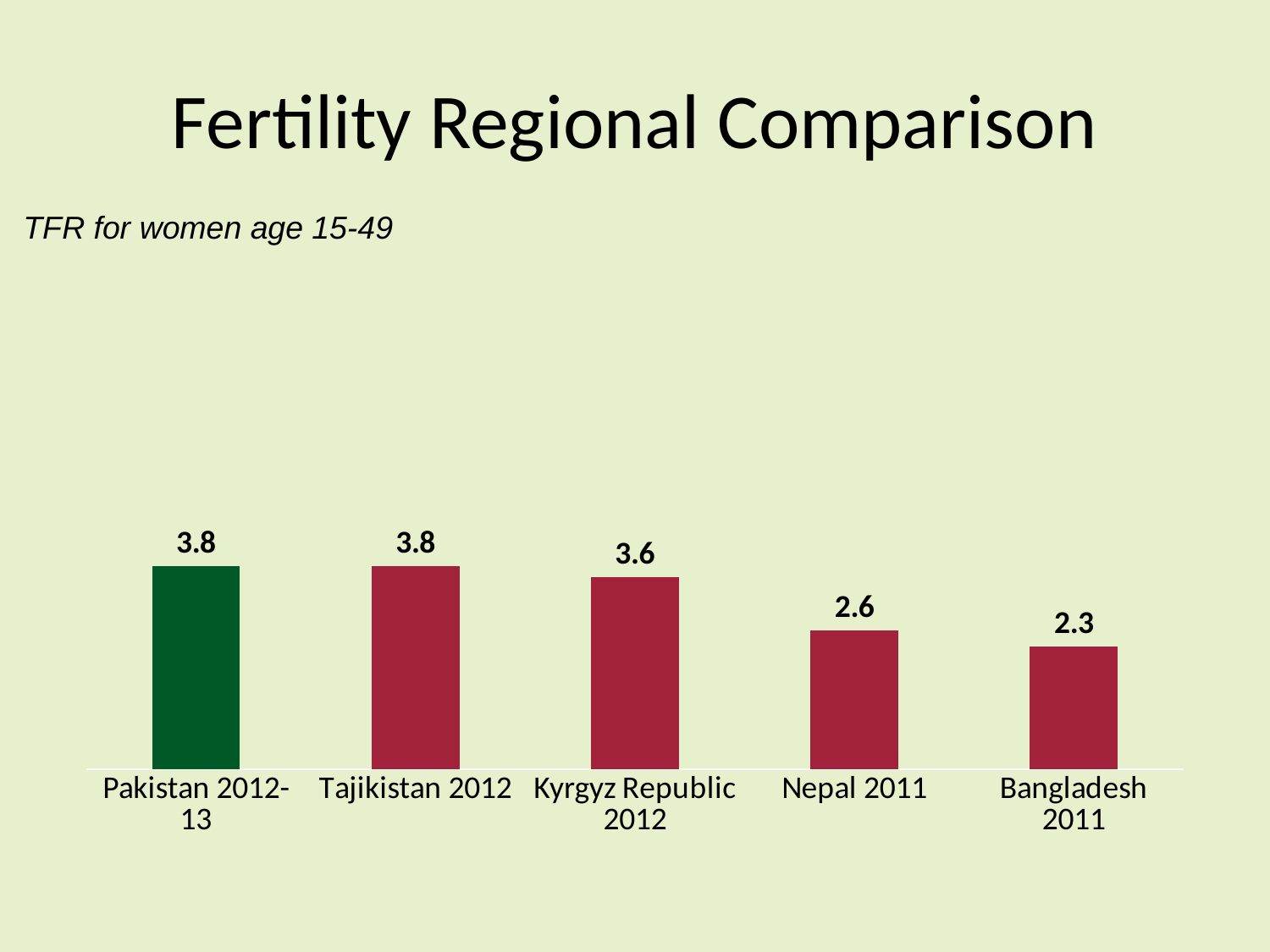

# Fertility Regional Comparison
TFR for women age 15-49

### Chart

| Category | Series 1 |
|---|---|
| Pakistan 2012-13 | 3.8 |
| Tajikistan 2012 | 3.8 |
| Kyrgyz Republic 2012 | 3.6 |
| Nepal 2011 | 2.6 |
| Bangladesh 2011 | 2.3 |